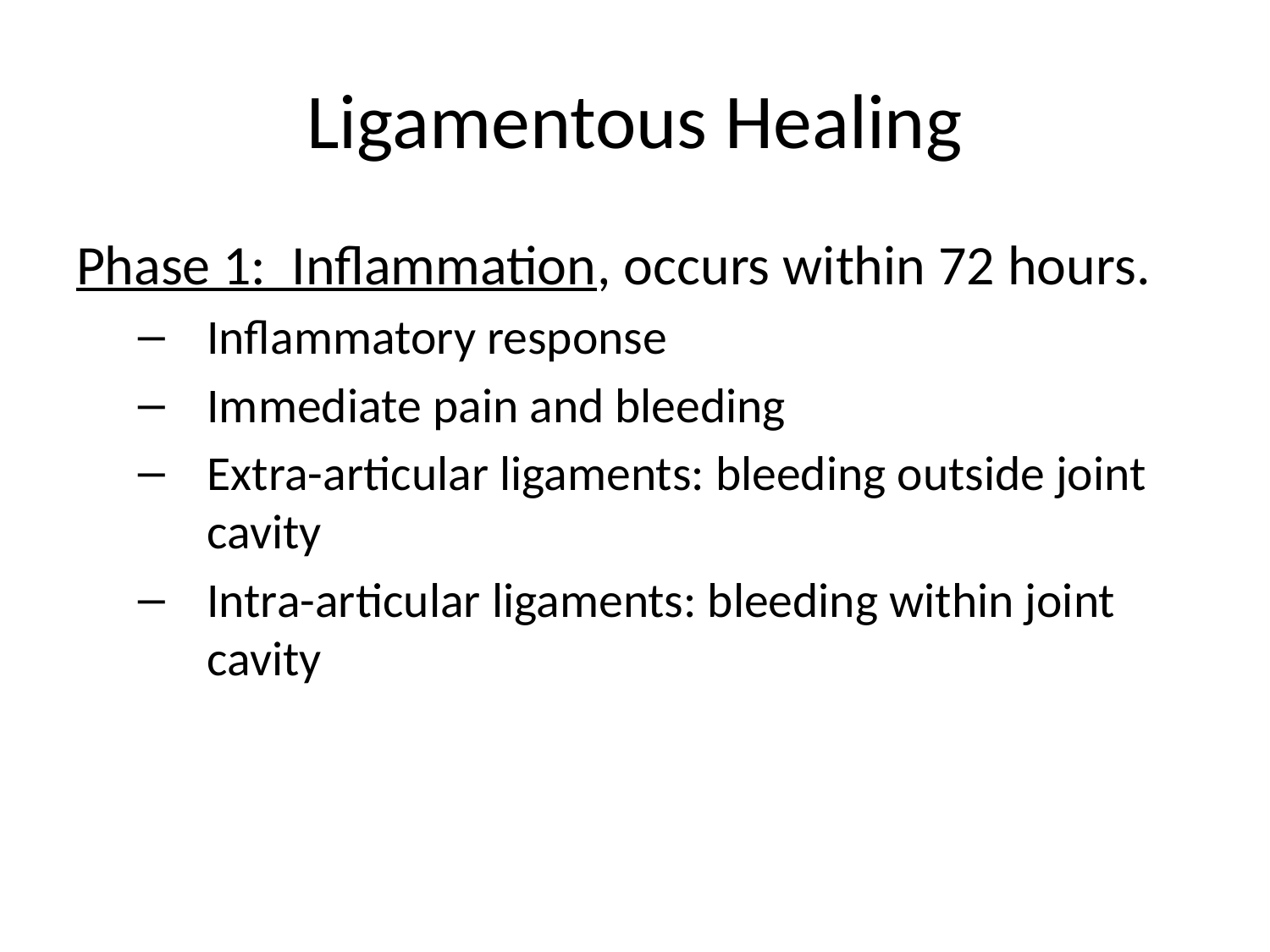

# Ligamentous Healing
Phase 1:  Inflammation, occurs within 72 hours.
Inflammatory response
Immediate pain and bleeding
Extra-articular ligaments: bleeding outside joint cavity
Intra-articular ligaments: bleeding within joint cavity